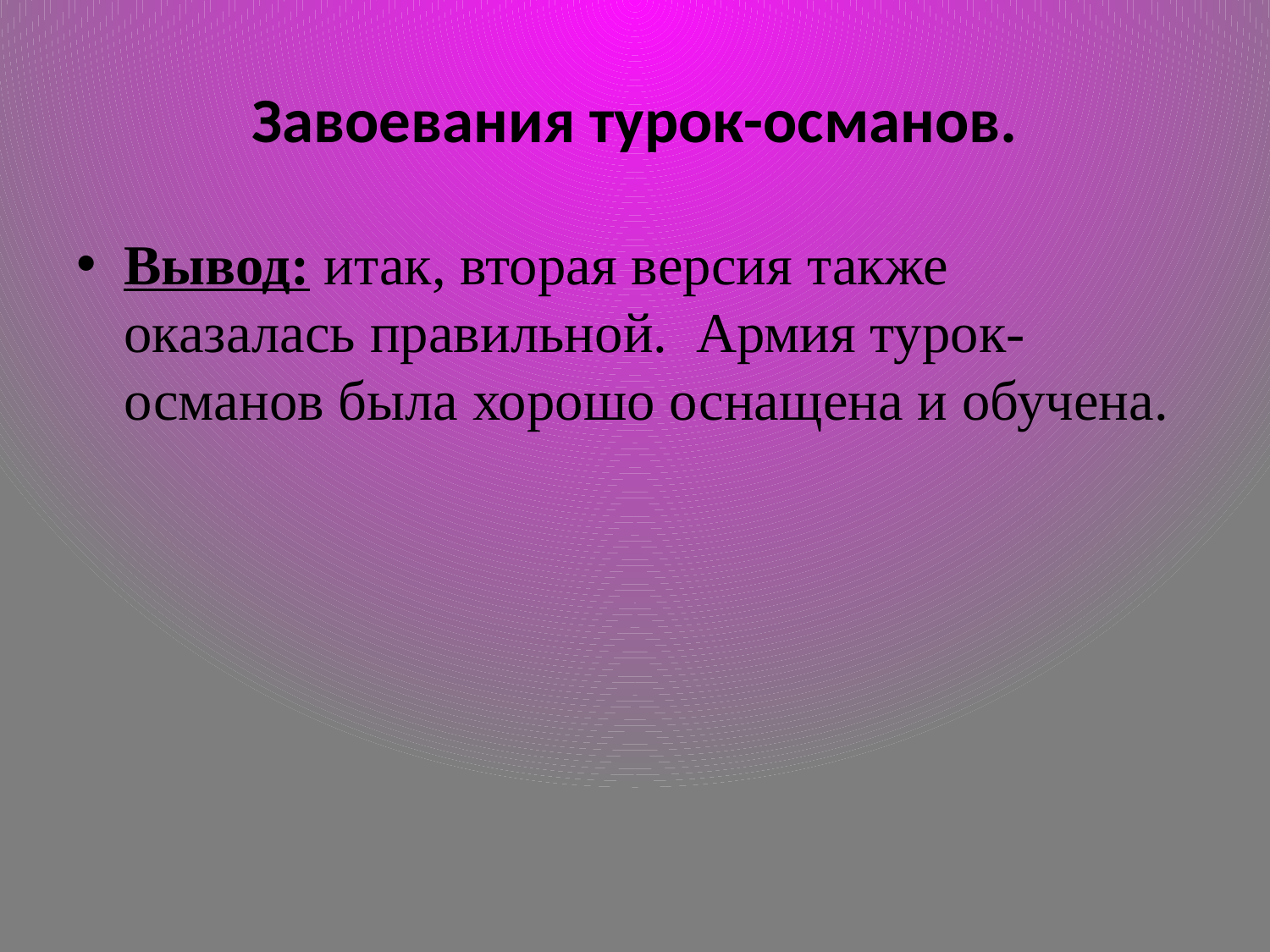

# Завоевания турок-османов.
Вывод: итак, вторая версия также оказалась правильной.  Армия турок-османов была хорошо оснащена и обучена.